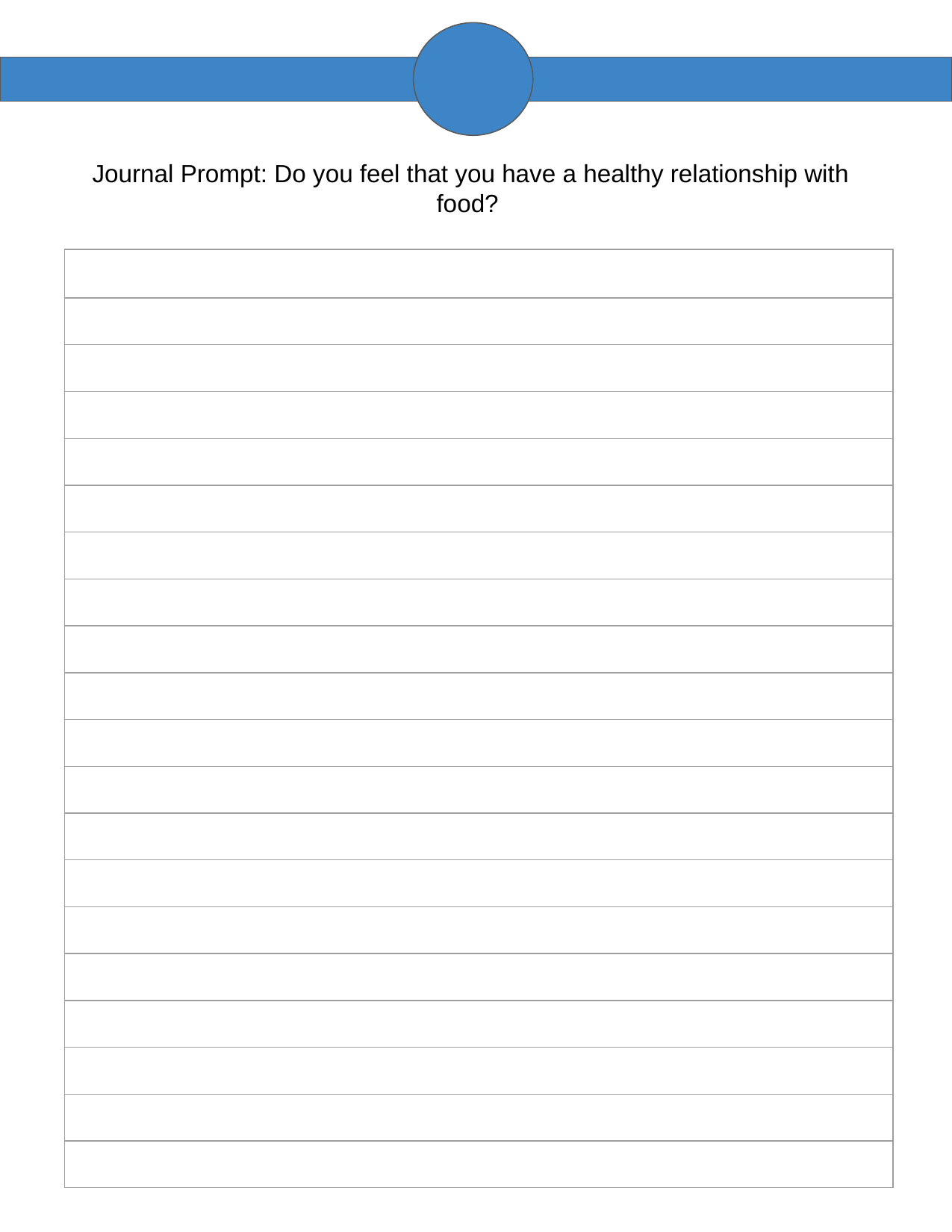

Journal Prompt: Do you feel that you have a healthy relationship with food?
|  |
| --- |
|  |
|  |
|  |
|  |
|  |
|  |
|  |
|  |
|  |
|  |
|  |
|  |
|  |
|  |
|  |
|  |
|  |
|  |
|  |